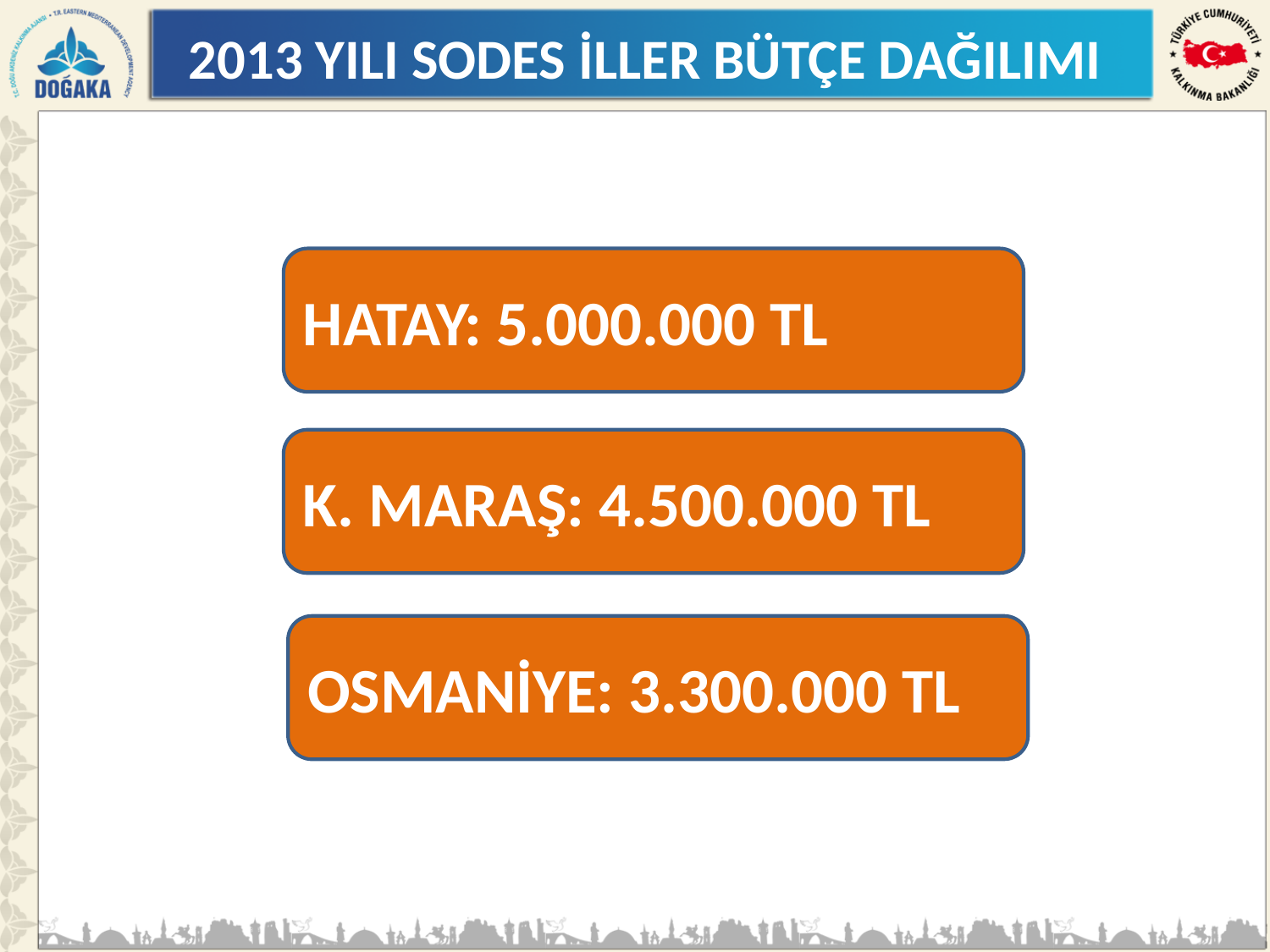

# 2013 YILI SODES İLLER BÜTÇE DAĞILIMI
HATAY: 5.000.000 TL
K. MARAŞ: 4.500.000 TL
OSMANİYE: 3.300.000 TL